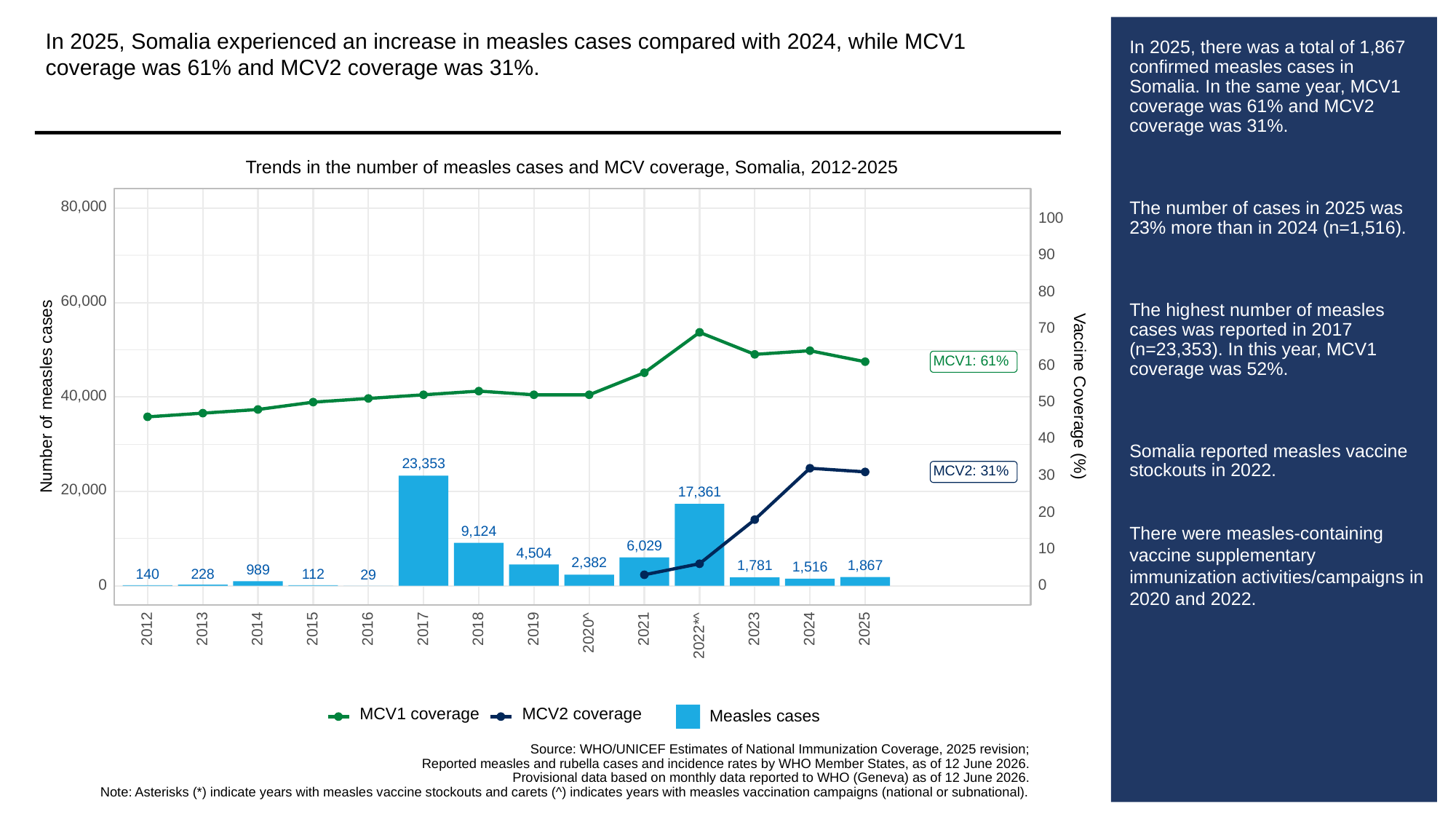

In 2025, Somalia experienced an increase in measles cases compared with 2024, while MCV1 coverage was 61% and MCV2 coverage was 31%.
# In 2025, there was a total of 1,867 confirmed measles cases in Somalia. In the same year, MCV1 coverage was 61% and MCV2 coverage was 31%.

The number of cases in 2025 was 23% more than in 2024 (n=1,516).

The highest number of measles cases was reported in 2017 (n=23,353). In this year, MCV1 coverage was 52%.

Somalia reported measles vaccine stockouts in 2022.

There were measles-containing vaccine supplementary immunization activities/campaigns in 2020 and 2022.

Trends in the number of measles cases and MCV coverage, Somalia, 2012-2025

80,000

100
90

80
60,000

70

MCV1: 61%

60

Vaccine Coverage (%)
40,000
Number of measles cases

50

40

23,353

MCV2: 31%

30

20,000
17,361

20

9,124

6,029

10
4,504
2,382

1,867

1,781
1,516

989
228
140
112
29

0
0

2013
2023
2012
2014
2015
2016
2017
2018
2019
2021
2024
2025
2020^
2022*^

MCV1 coverage
MCV2 coverage
Measles cases

Source: WHO/UNICEF Estimates of National Immunization Coverage, 2025 revision;
Reported measles and rubella cases and incidence rates by WHO Member States, as of 12 June 2026.
Provisional data based on monthly data reported to WHO (Geneva) as of 12 June 2026.
Note: Asterisks (*) indicate years with measles vaccine stockouts and carets (^) indicates years with measles vaccination campaigns (national or subnational).